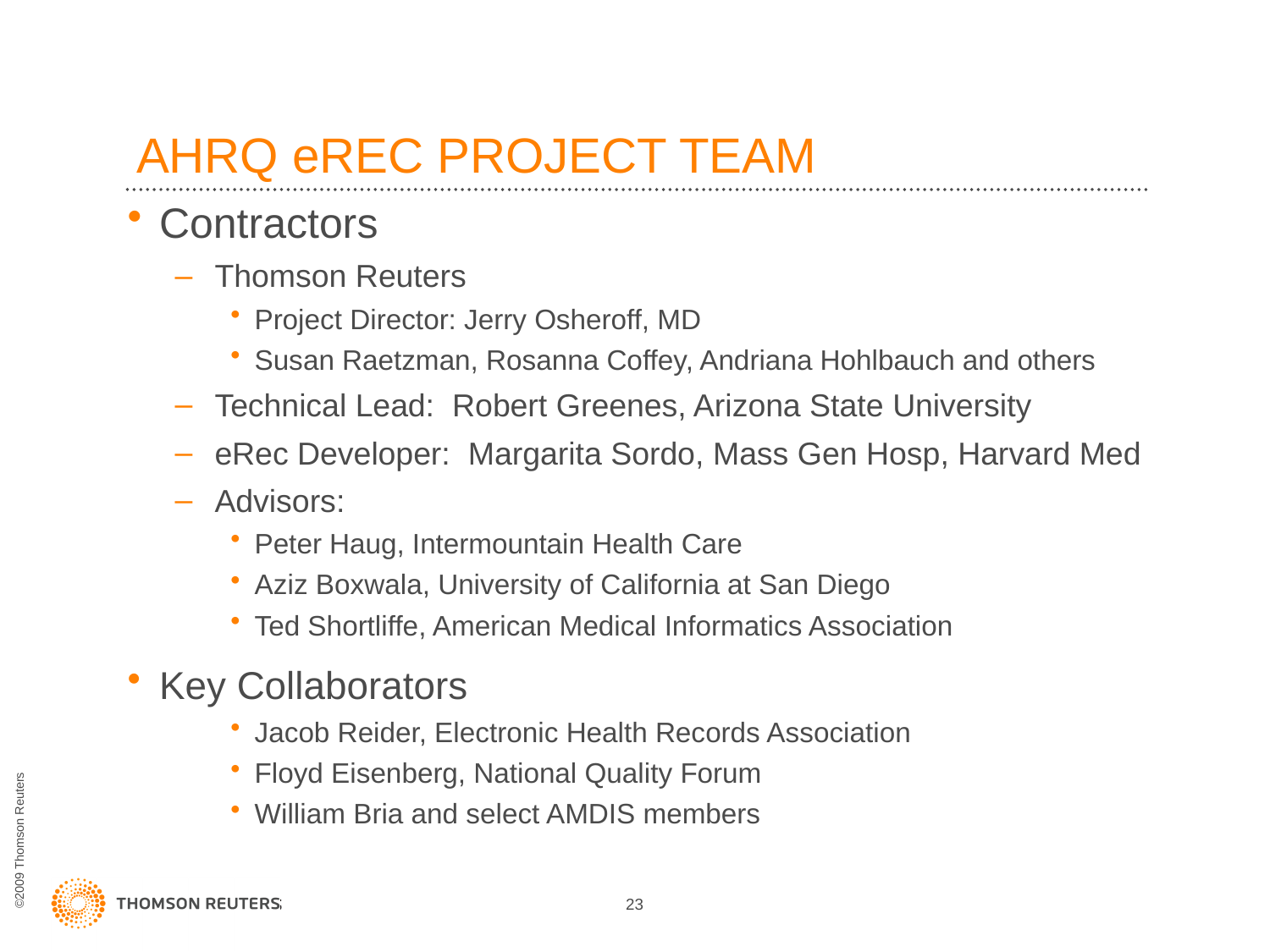

# AHRQ eREC PROJECT TEAM
Contractors
Thomson Reuters
Project Director: Jerry Osheroff, MD
Susan Raetzman, Rosanna Coffey, Andriana Hohlbauch and others
Technical Lead:  Robert Greenes, Arizona State University
eRec Developer:  Margarita Sordo, Mass Gen Hosp, Harvard Med
Advisors:
Peter Haug, Intermountain Health Care
Aziz Boxwala, University of California at San Diego
Ted Shortliffe, American Medical Informatics Association
Key Collaborators
Jacob Reider, Electronic Health Records Association
Floyd Eisenberg, National Quality Forum
William Bria and select AMDIS members
23